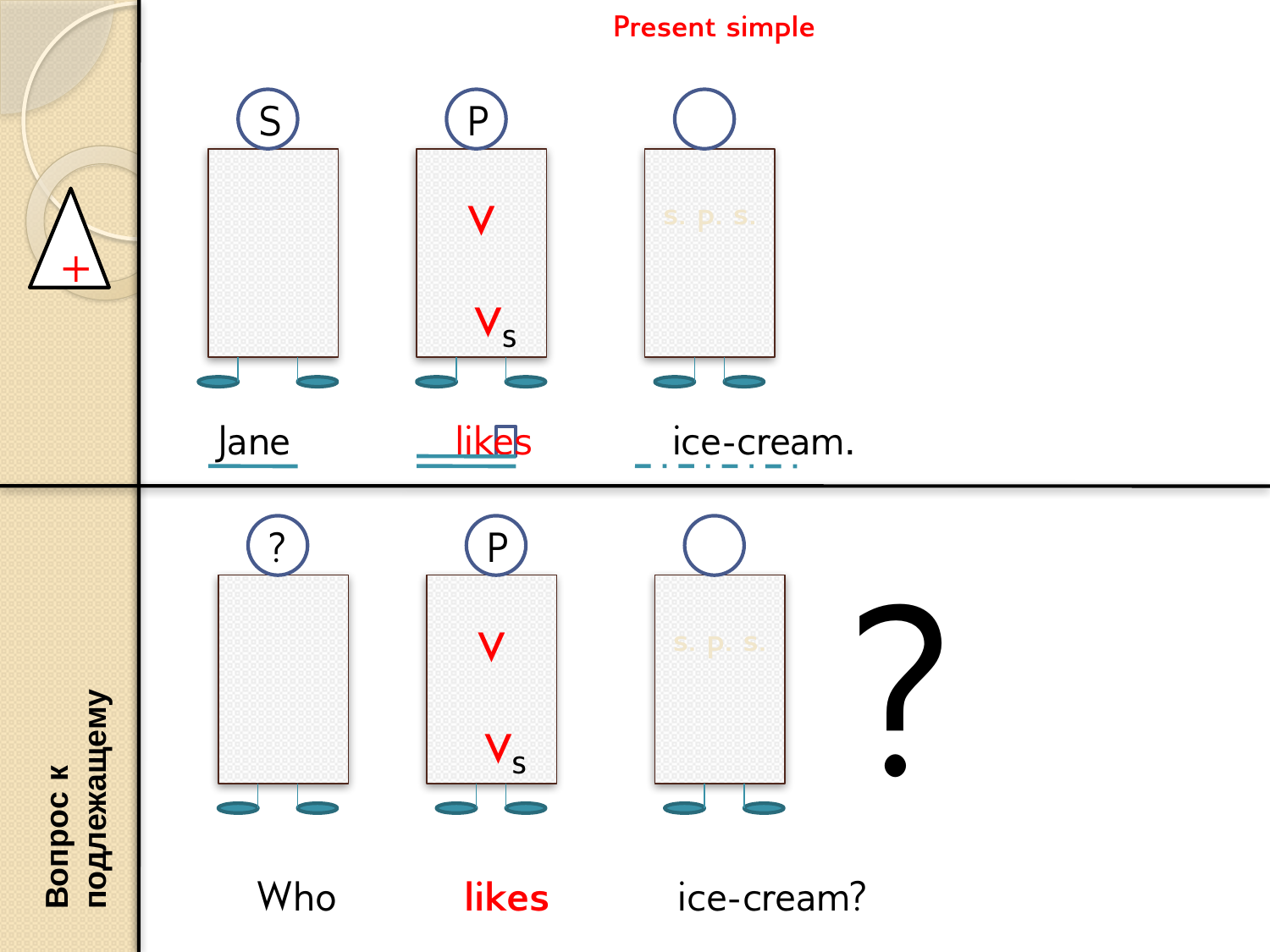

# Present simple
S
P

V

  VS

s. p. s.

+

     Jane             likes           ice-cream.

?
P

?
Вопрос к подлежащему

V

  VS

s. p. s.

      Who          likes          ice-cream?